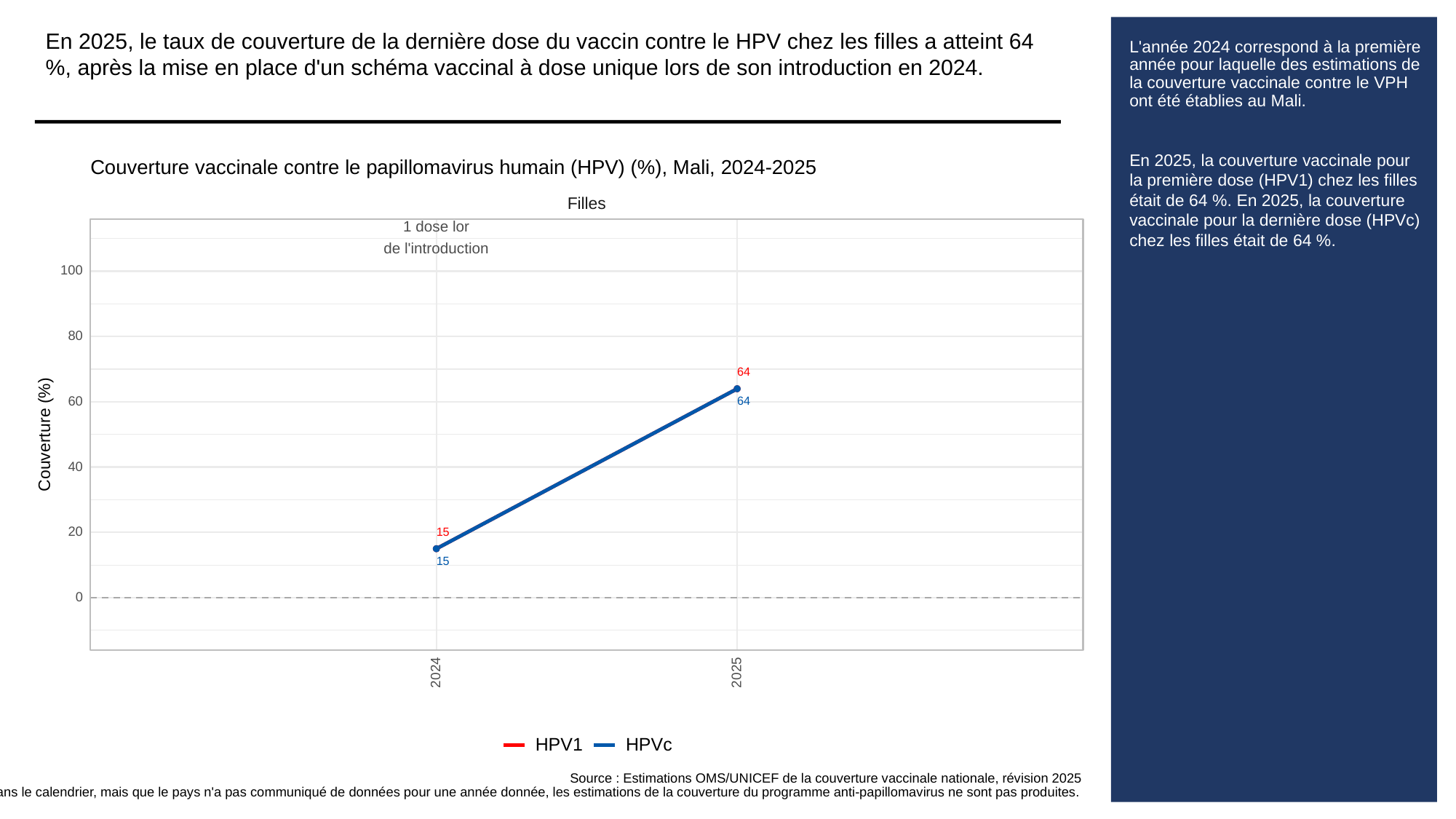

En 2025, le taux de couverture de la dernière dose du vaccin contre le HPV chez les filles a atteint 64 %, après la mise en place d'un schéma vaccinal à dose unique lors de son introduction en 2024.
# L'année 2024 correspond à la première année pour laquelle des estimations de la couverture vaccinale contre le VPH ont été établies au Mali.

En 2025, la couverture vaccinale pour la première dose (HPV1) chez les filles était de 64 %. En 2025, la couverture vaccinale pour la dernière dose (HPVc) chez les filles était de 64 %.

Couverture vaccinale contre le papillomavirus humain (HPV) (%), Mali, 2024-2025
Filles

1 dose lor

de l'introduction
100

80

64

60
64

Couverture (%)

40

20
15

15

0

2024
2025
HPVc
HPV1

Source : Estimations OMS/UNICEF de la couverture vaccinale nationale, révision 2025
Pour certains pays, si le vaccin anti-papillomavirus figure dans le calendrier, mais que le pays n'a pas communiqué de données pour une année donnée, les estimations de la couverture du programme anti-papillomavirus ne sont pas produites.